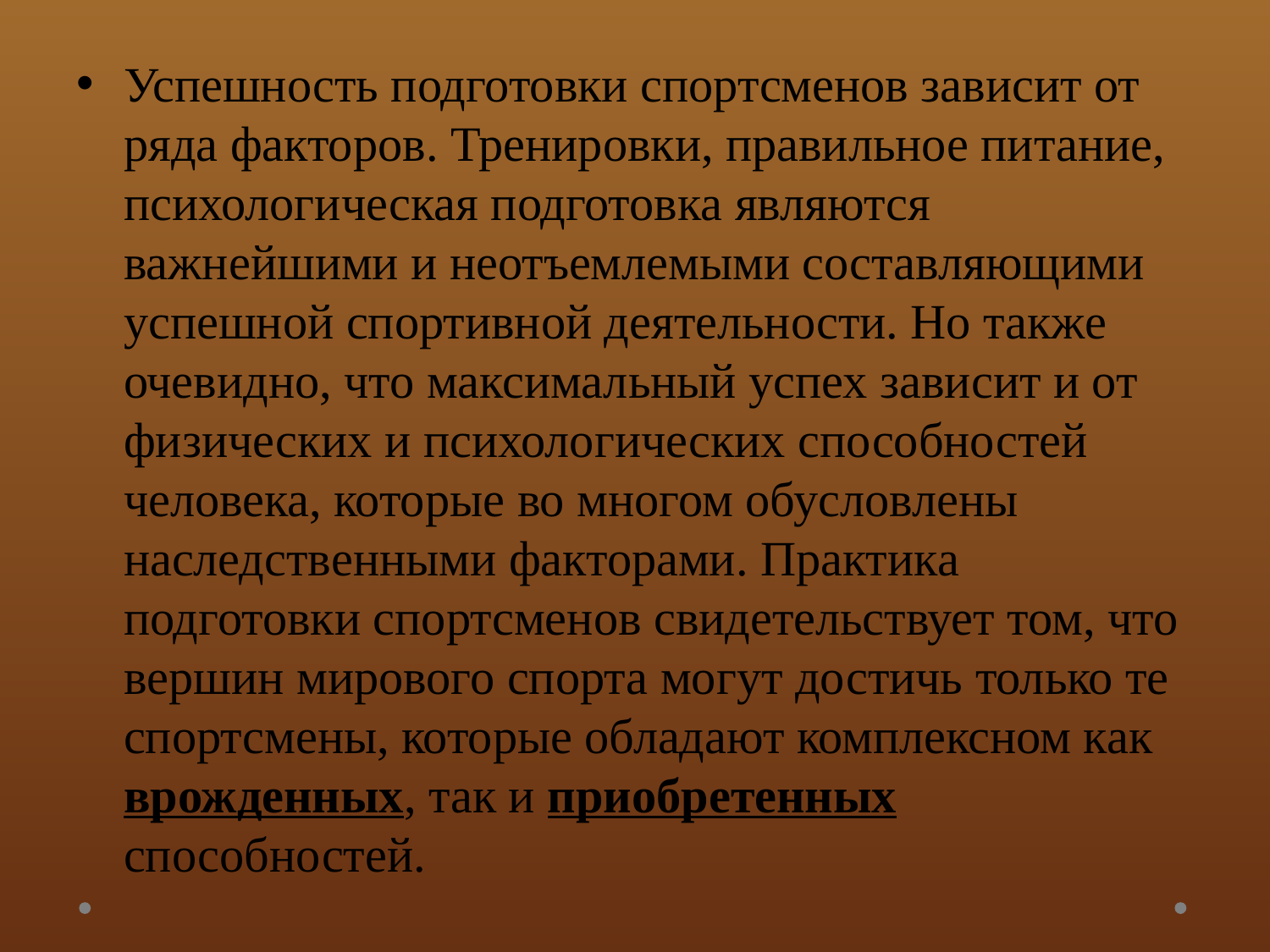

Успешность подготовки спортсменов зависит от ряда факторов. Тренировки, правильное питание, психологическая подготовка являются важнейшими и неотъемлемыми составляющими успешной спортивной деятельности. Но также очевидно, что максимальный успех зависит и от физических и психологических способностей человека, которые во многом обусловлены наследственными факторами. Практика подготовки спортсменов свидетельствует том, что вершин мирового спорта могут достичь только те спортсмены, которые обладают комплексном как врожденных, так и приобретенных способностей.